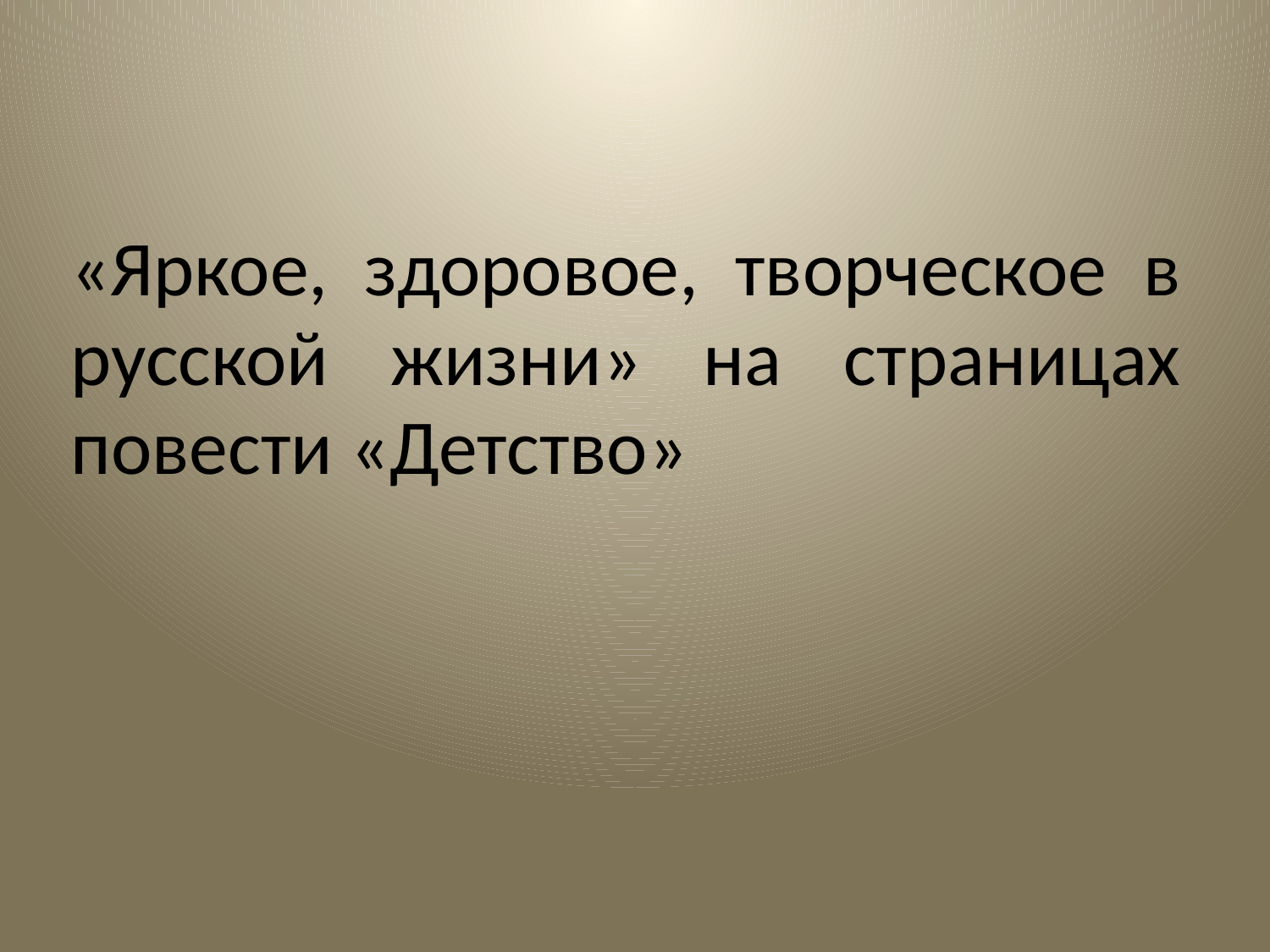

#
| «Яркое, здоровое, творческое в русской жизни» на страницах повести «Детство» |
| --- |